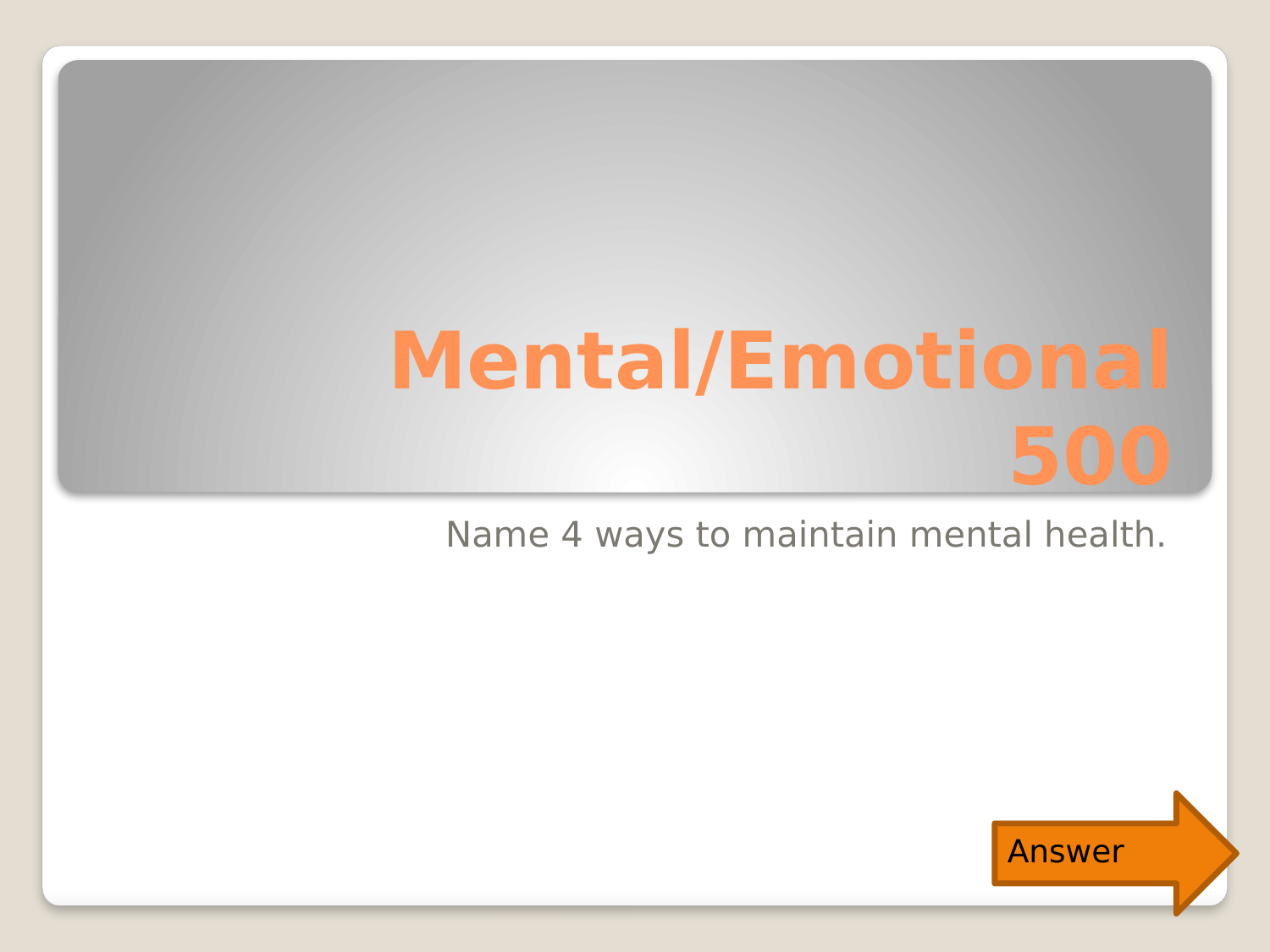

# Mental/Emotional 500
Name 4 ways to maintain mental health.

Answer